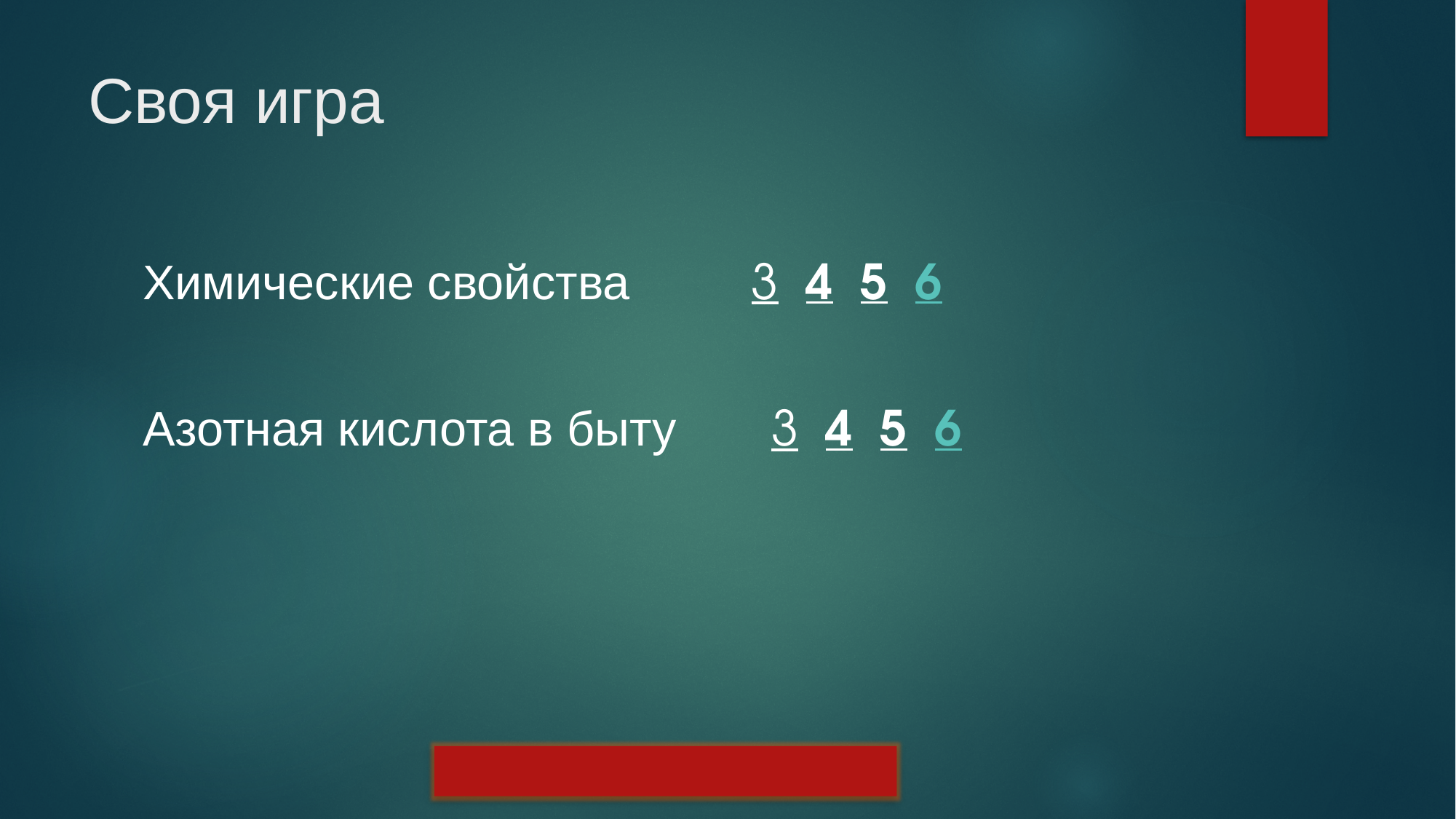

# Своя игра
Химические свойства         3  4  5  6

Азотная кислота в быту       3  4  5  6